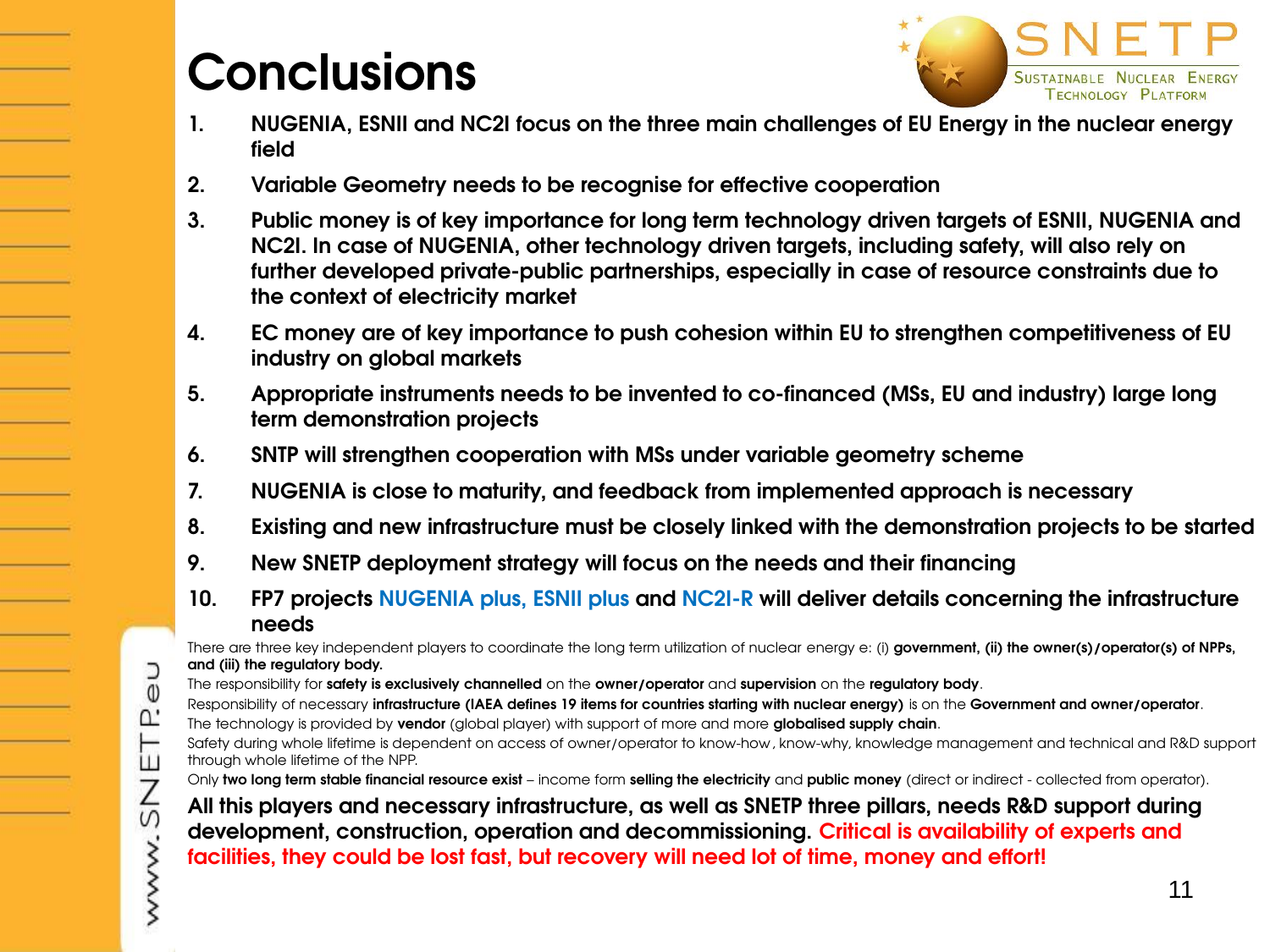

# Conclusions

NUGENIA, ESNII and NC2I focus on the three main challenges of EU Energy in the nuclear energy field
Variable Geometry needs to be recognise for effective cooperation
Public money is of key importance for long term technology driven targets of ESNII, NUGENIA and NC2I. In case of NUGENIA, other technology driven targets, including safety, will also rely on further developed private-public partnerships, especially in case of resource constraints due to the context of electricity market
EC money are of key importance to push cohesion within EU to strengthen competitiveness of EU industry on global markets
Appropriate instruments needs to be invented to co-financed (MSs, EU and industry) large long term demonstration projects
SNTP will strengthen cooperation with MSs under variable geometry scheme
NUGENIA is close to maturity, and feedback from implemented approach is necessary
Existing and new infrastructure must be closely linked with the demonstration projects to be started
New SNETP deployment strategy will focus on the needs and their financing
FP7 projects NUGENIA plus, ESNII plus and NC2I-R will deliver details concerning the infrastructure needs
There are three key independent players to coordinate the long term utilization of nuclear energy e: (i) government, (ii) the owner(s)/operator(s) of NPPs, and (iii) the regulatory body.
The responsibility for safety is exclusively channelled on the owner/operator and supervision on the regulatory body.
Responsibility of necessary infrastructure (IAEA defines 19 items for countries starting with nuclear energy) is on the Government and owner/operator.
The technology is provided by vendor (global player) with support of more and more globalised supply chain.
Safety during whole lifetime is dependent on access of owner/operator to know-how, know-why, knowledge management and technical and R&D support through whole lifetime of the NPP.
Only two long term stable financial resource exist – income form selling the electricity and public money (direct or indirect - collected from operator).
All this players and necessary infrastructure, as well as SNETP three pillars, needs R&D support during development, construction, operation and decommissioning. Critical is availability of experts and facilities, they could be lost fast, but recovery will need lot of time, money and effort!
11